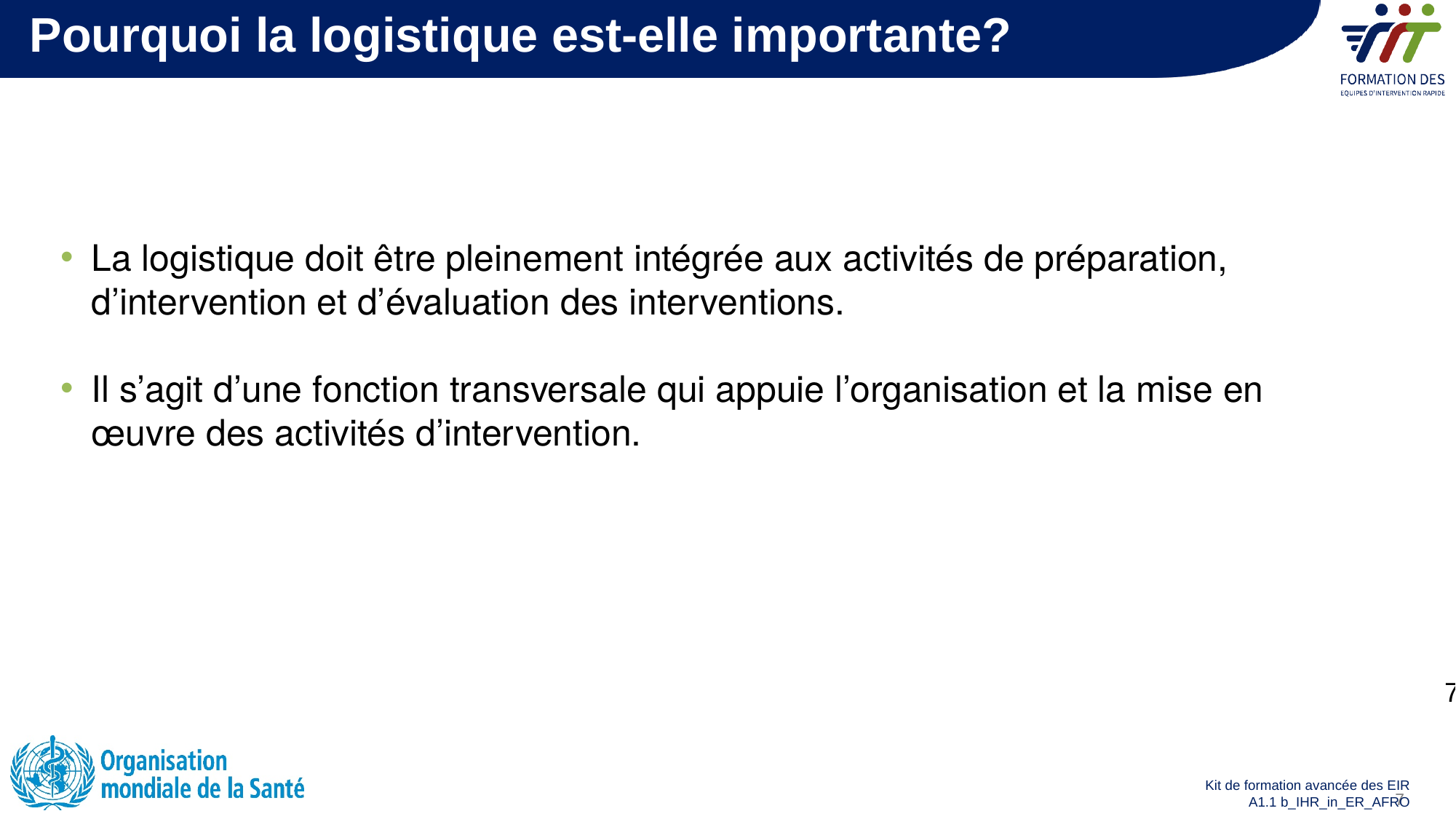

Pourquoi la logistique est-elle importante?
La logistique doit être pleinement intégrée aux activités de préparation, d’intervention et d’évaluation des interventions.

Il s’agit d’une fonction transversale qui appuie l’organisation et la mise en œuvre des activités d’intervention.

7